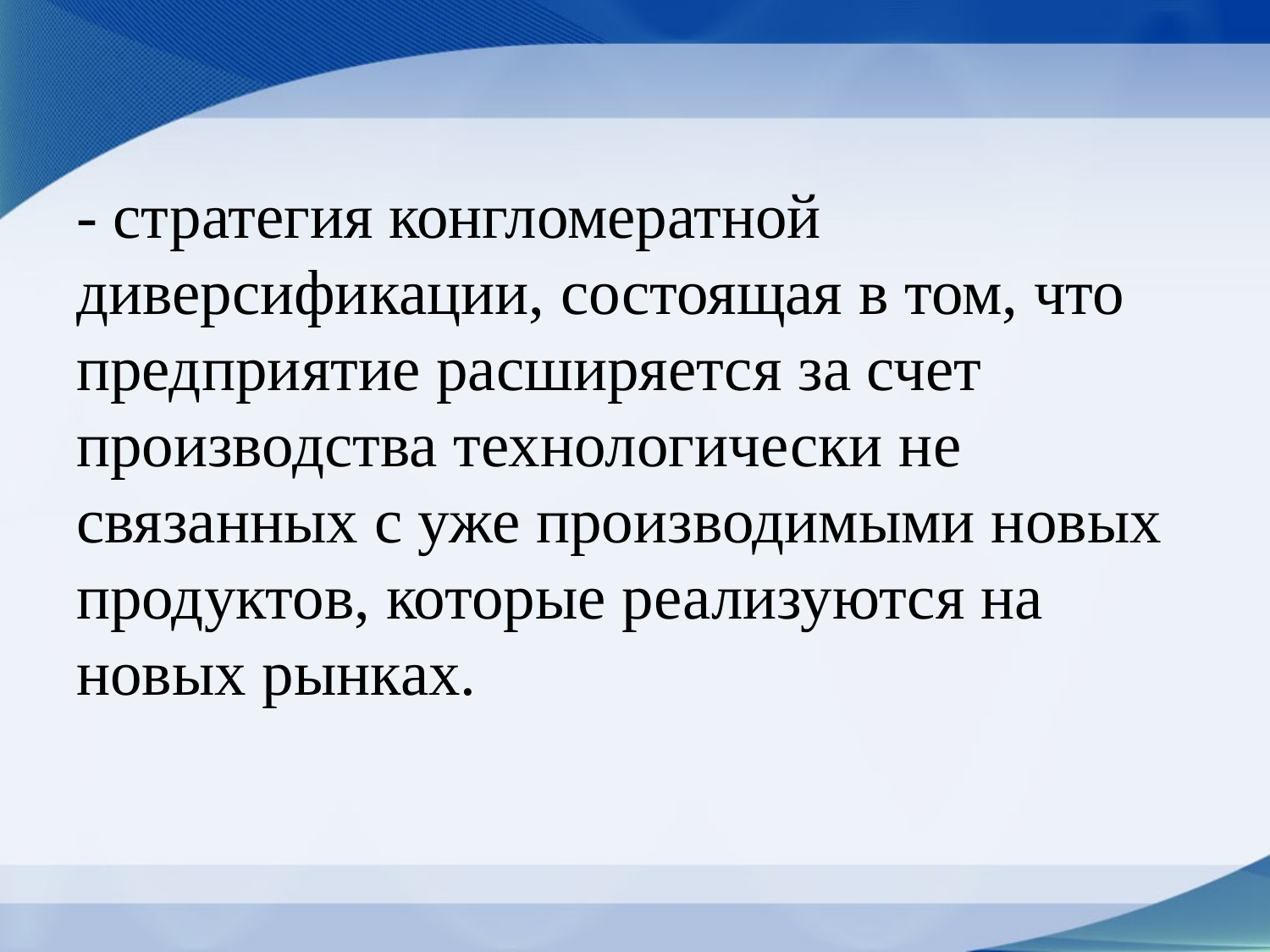

# - стратегия конгломератной диверсификации, состоящая в том, что предприятие расширяется за счет производства технологически не связанных с уже производимыми новых продуктов, которые реализуются на новых рынках.